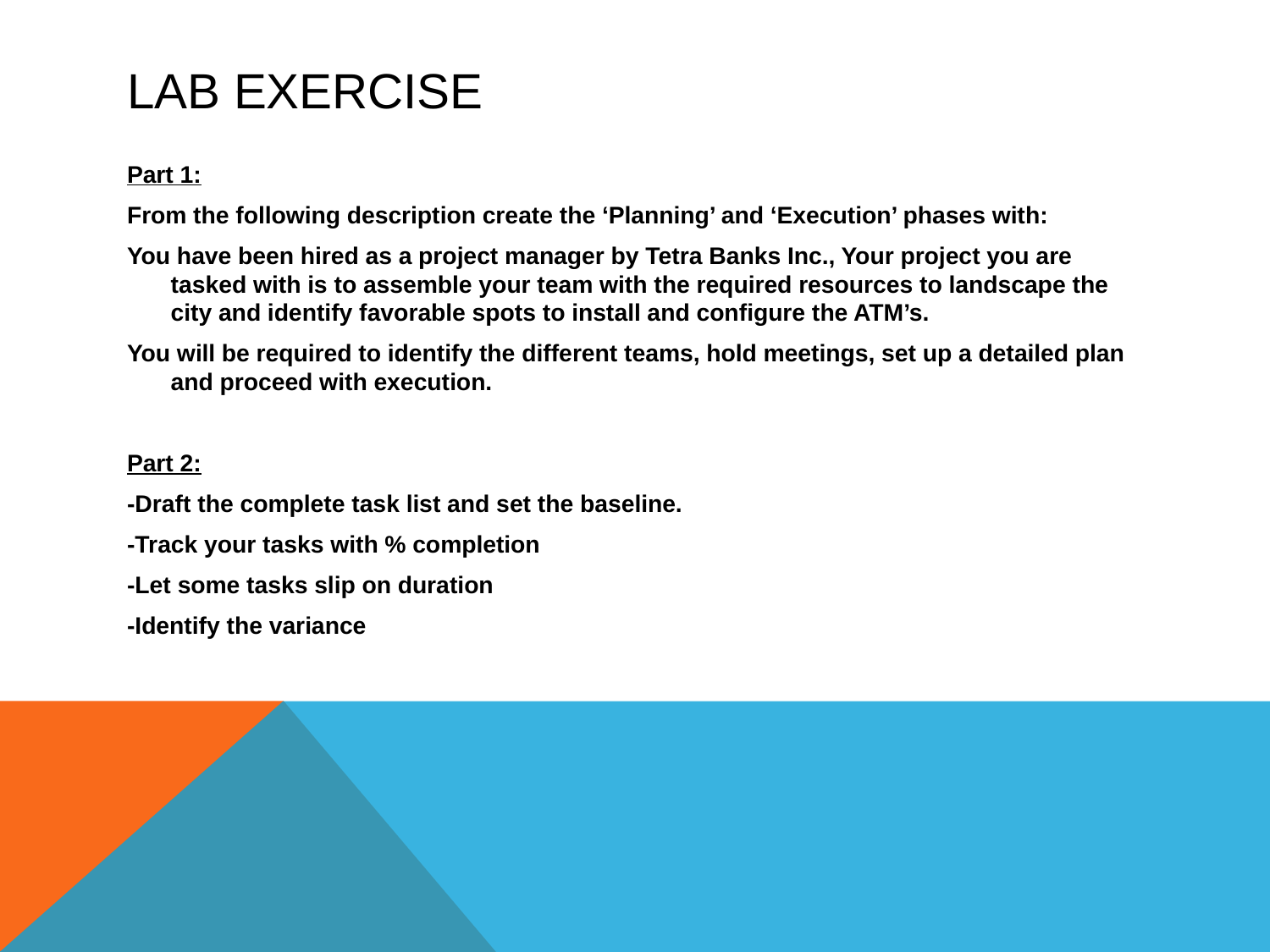

# Lab exercise
Part 1:
From the following description create the ‘Planning’ and ‘Execution’ phases with:
You have been hired as a project manager by Tetra Banks Inc., Your project you are tasked with is to assemble your team with the required resources to landscape the city and identify favorable spots to install and configure the ATM’s.
You will be required to identify the different teams, hold meetings, set up a detailed plan and proceed with execution.

Part 2:
-Draft the complete task list and set the baseline.
-Track your tasks with % completion
-Let some tasks slip on duration
-Identify the variance